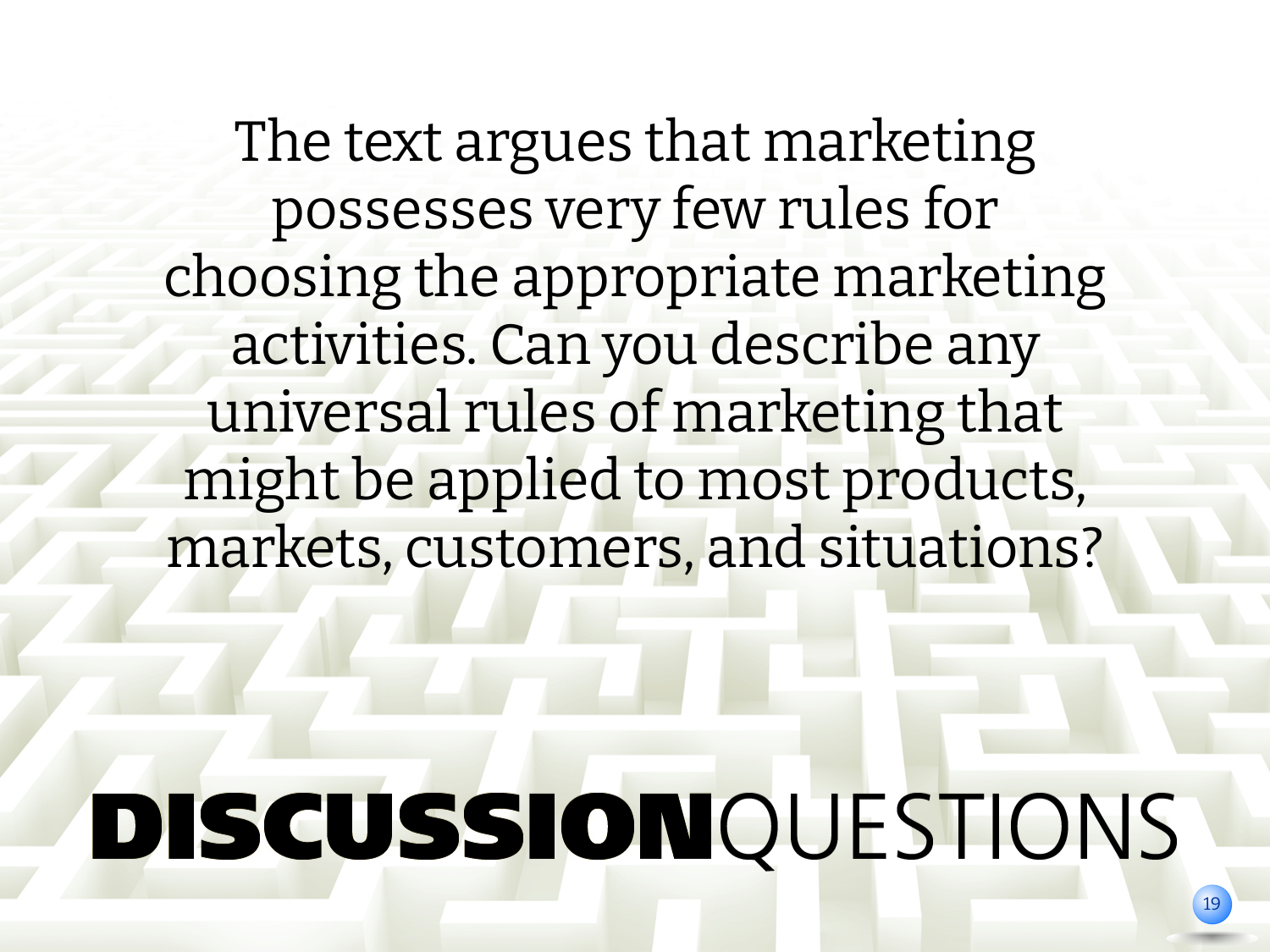

The text argues that marketing possesses very few rules for choosing the appropriate marketing activities. Can you describe any universal rules of marketing that might be applied to most products, markets, customers, and situations?
19